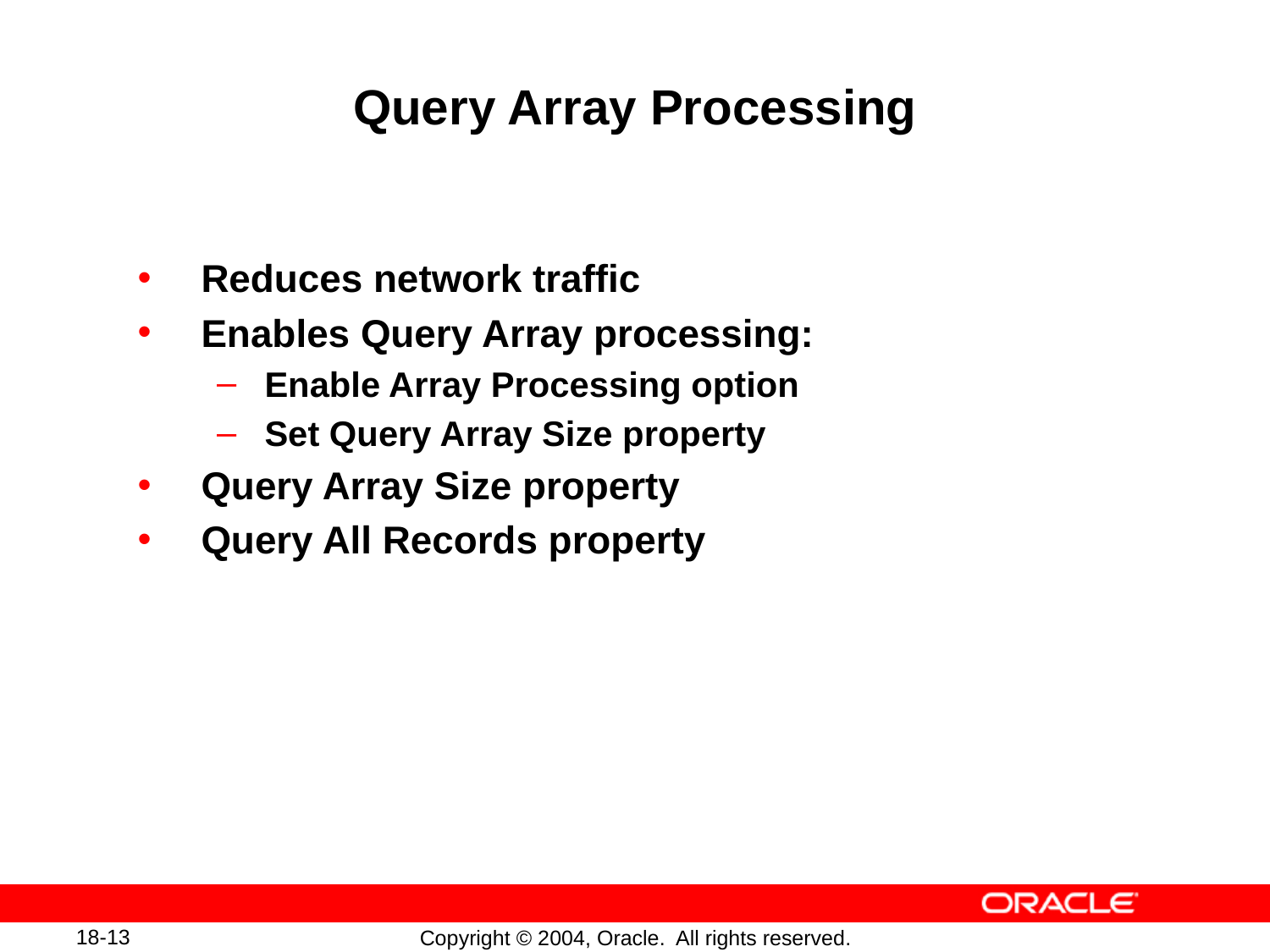

# Query Array Processing
Reduces network traffic
Enables Query Array processing:
Enable Array Processing option
Set Query Array Size property
Query Array Size property
Query All Records property